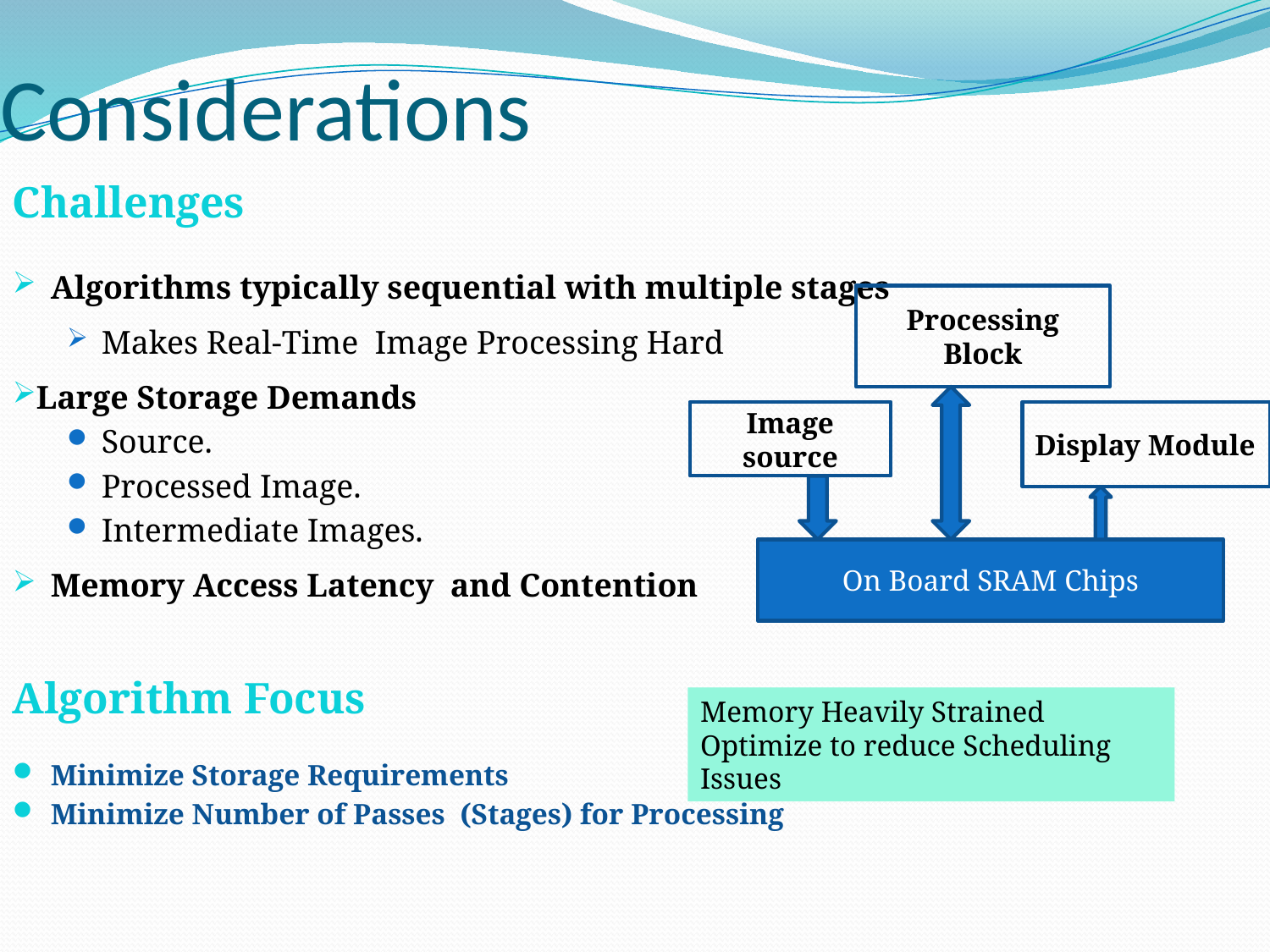

# Considerations
Challenges

Algorithms typically sequential with multiple stages
Makes Real-Time  Image Processing Hard
Large Storage Demands
Source.
Processed Image.
Intermediate Images.
Memory Access Latency  and Contention

Algorithm Focus

Minimize Storage Requirements
Minimize Number of Passes  (Stages) for Processing

Processing Block

Image source
Display Module
On Board SRAM Chips

Memory Heavily Strained
Optimize to reduce Scheduling Issues